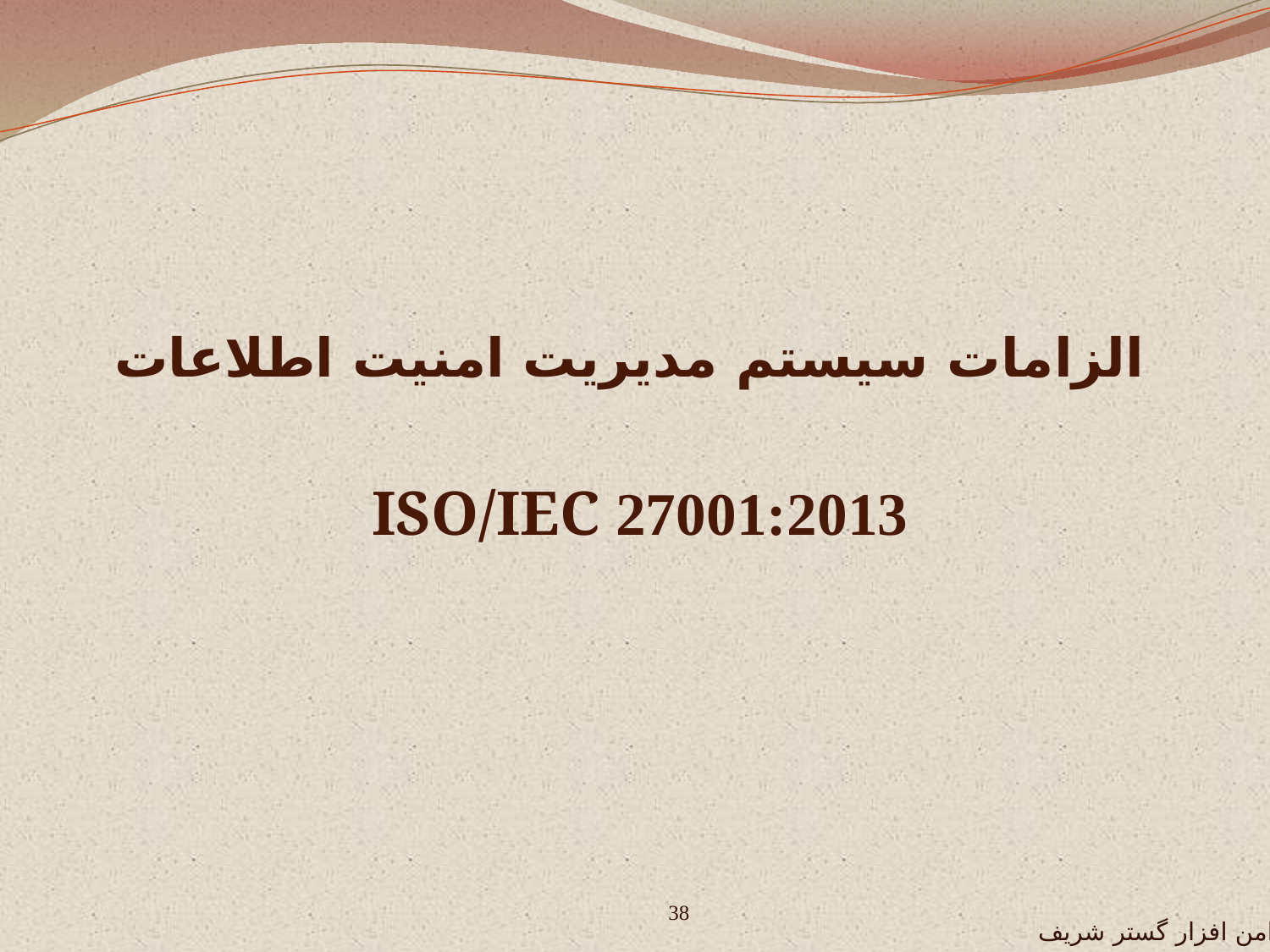

الزامات سيستم مديريت امنيت اطلاعات

ISO/IEC 27001:2013